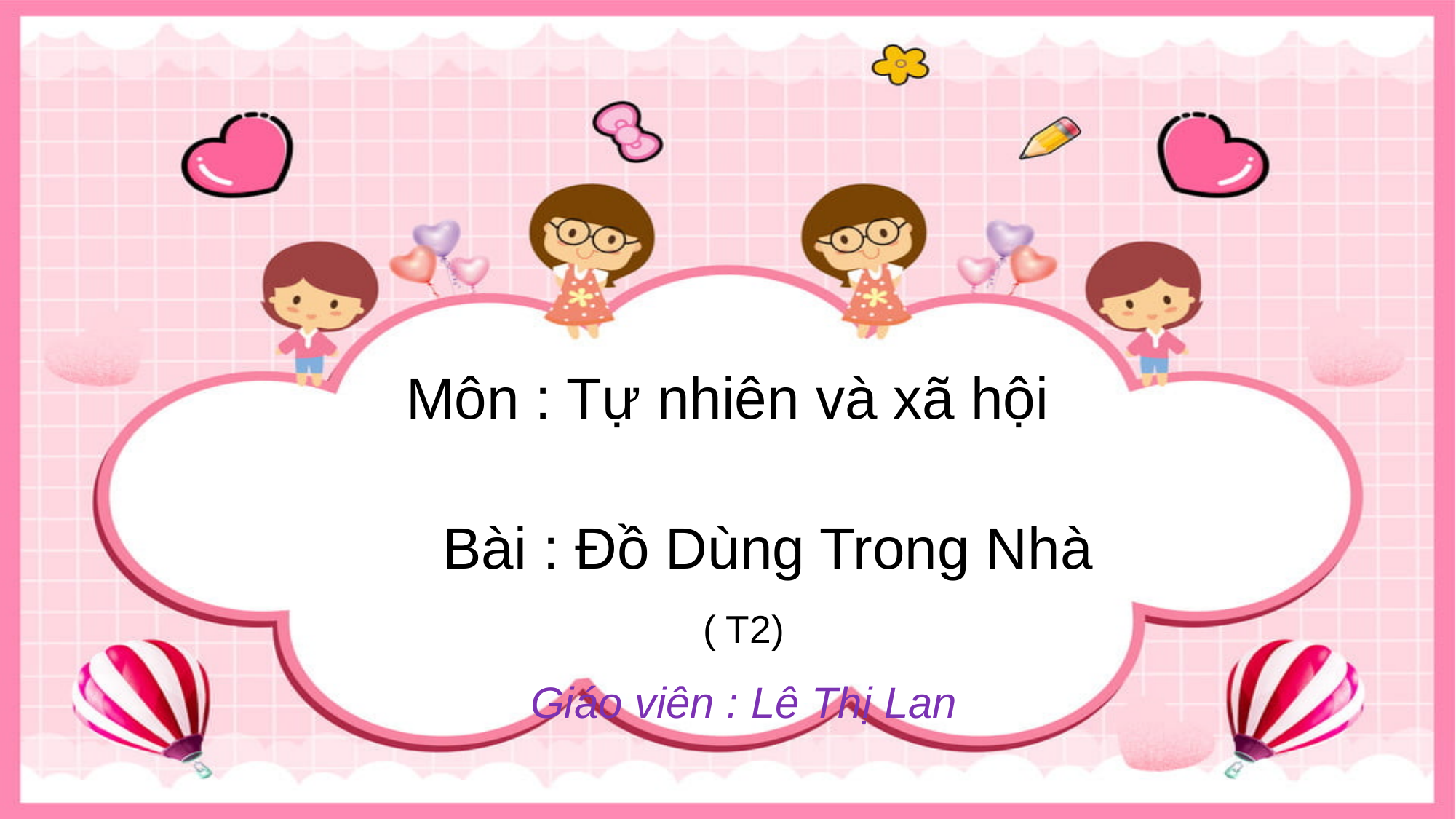

#

Môn : Tự nhiên và xã hội

      Bài : Đồ Dùng Trong Nhà
  ( T2)
  Giáo viên : Lê Thị Lan